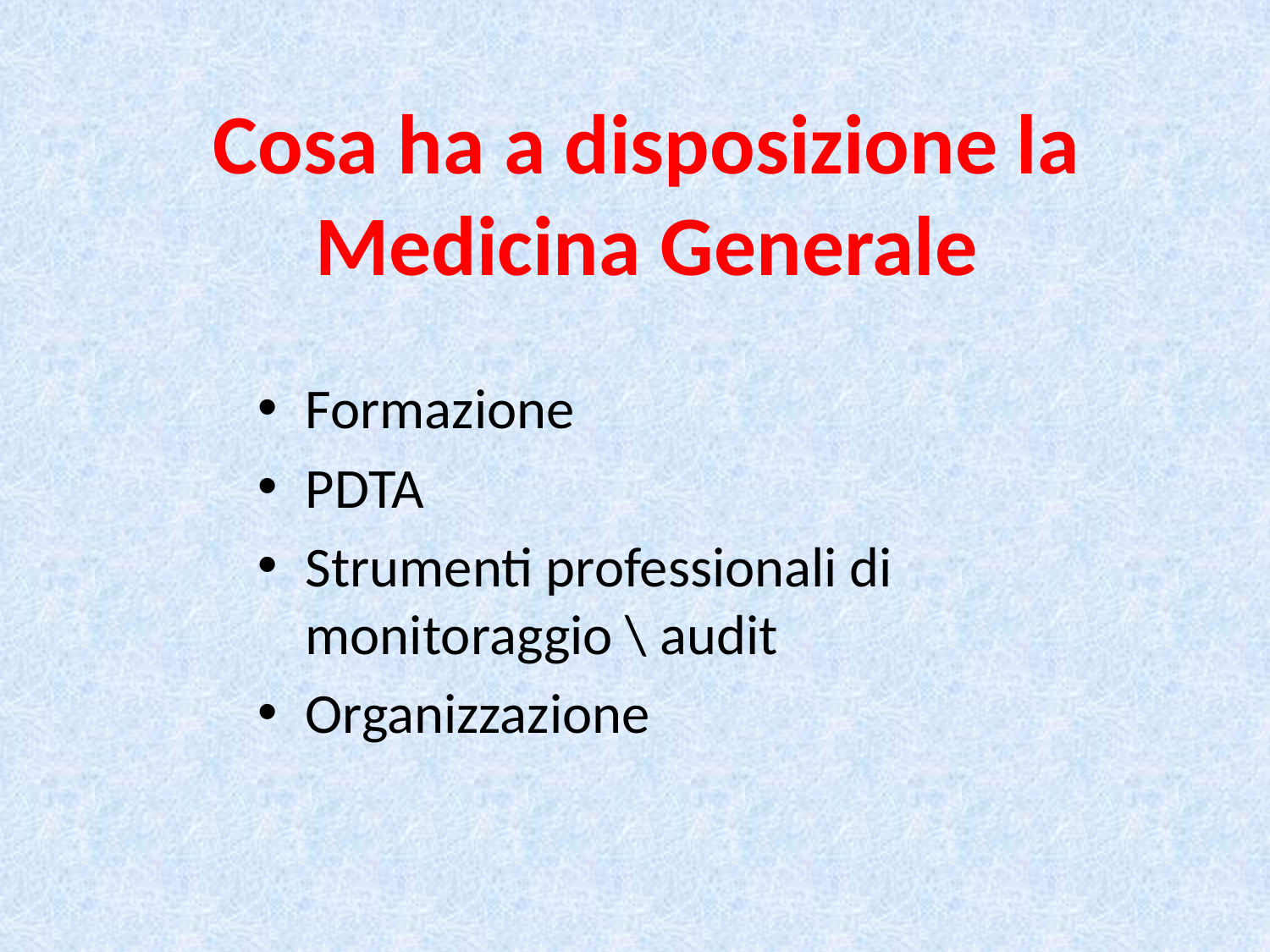

# Cosa ha a disposizione la Medicina Generale
Formazione
PDTA
Strumenti professionali di monitoraggio \ audit
Organizzazione